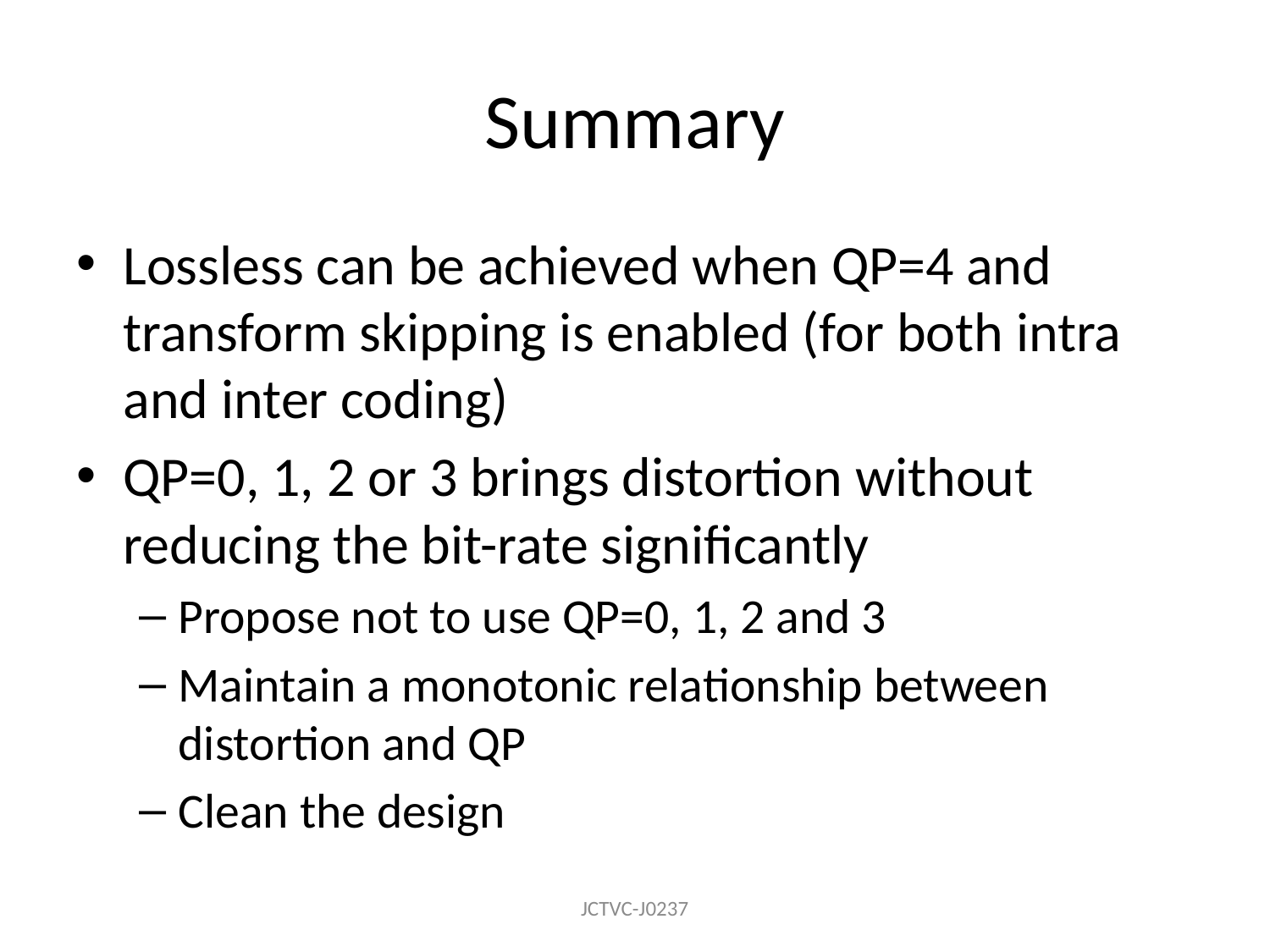

# Summary
Lossless can be achieved when QP=4 and transform skipping is enabled (for both intra and inter coding)
QP=0, 1, 2 or 3 brings distortion without reducing the bit-rate significantly
Propose not to use QP=0, 1, 2 and 3
Maintain a monotonic relationship between distortion and QP
Clean the design
JCTVC-J0237